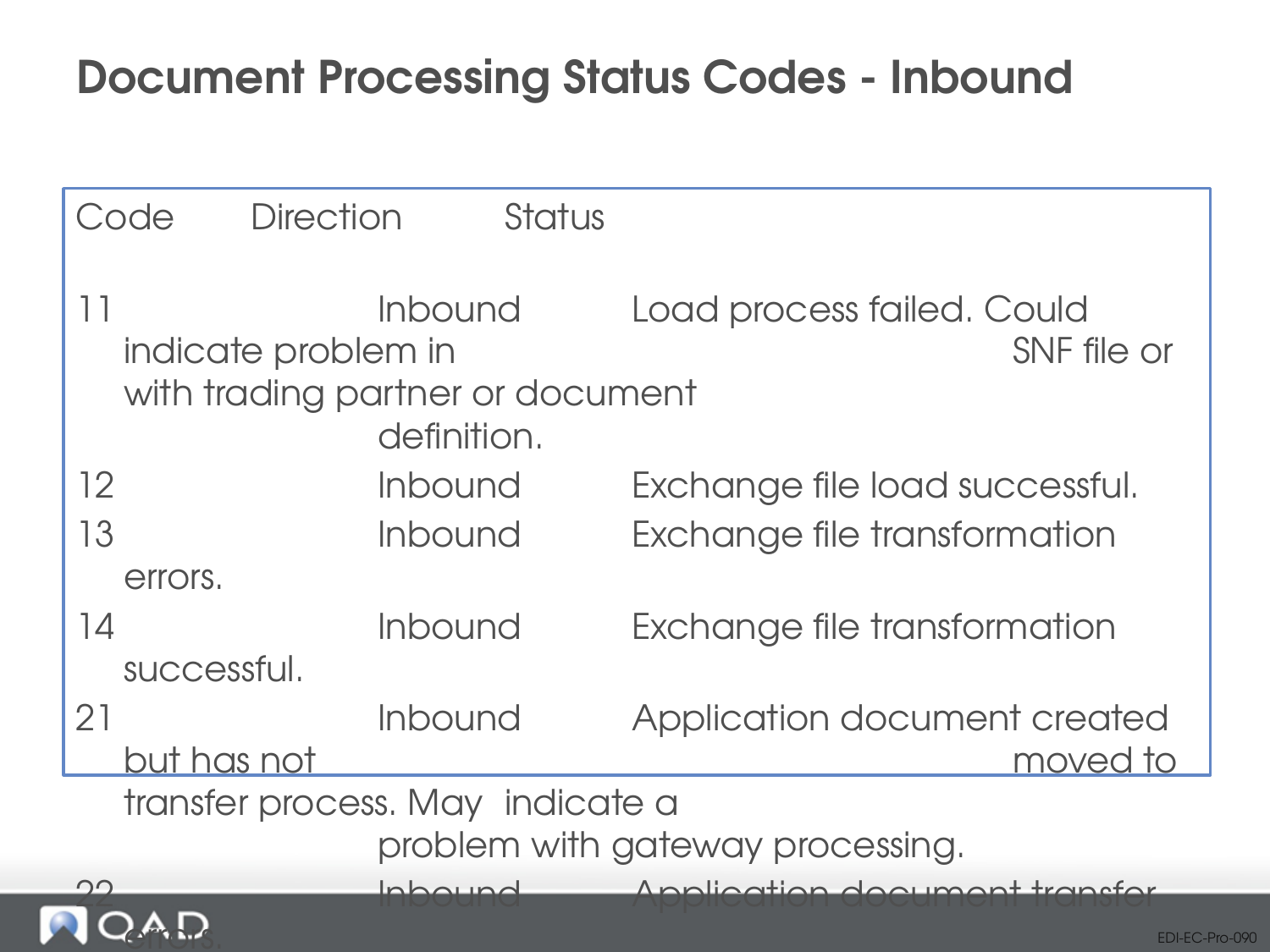

# Document Processing Status Codes - Inbound
Code	Direction	Status
11			Inbound	Load process failed. Could indicate problem in 					SNF file or with trading partner or document 						definition.
12			Inbound	Exchange file load successful.
13			Inbound	Exchange file transformation errors.
14			Inbound	Exchange file transformation successful.
21			Inbound	Application document created but has not 						moved to transfer process. May 	indicate a 						problem with gateway processing.
22			Inbound	Application document transfer errors.
23			Inbound	Application document transfer successful.
EDI-EC-Pro-090